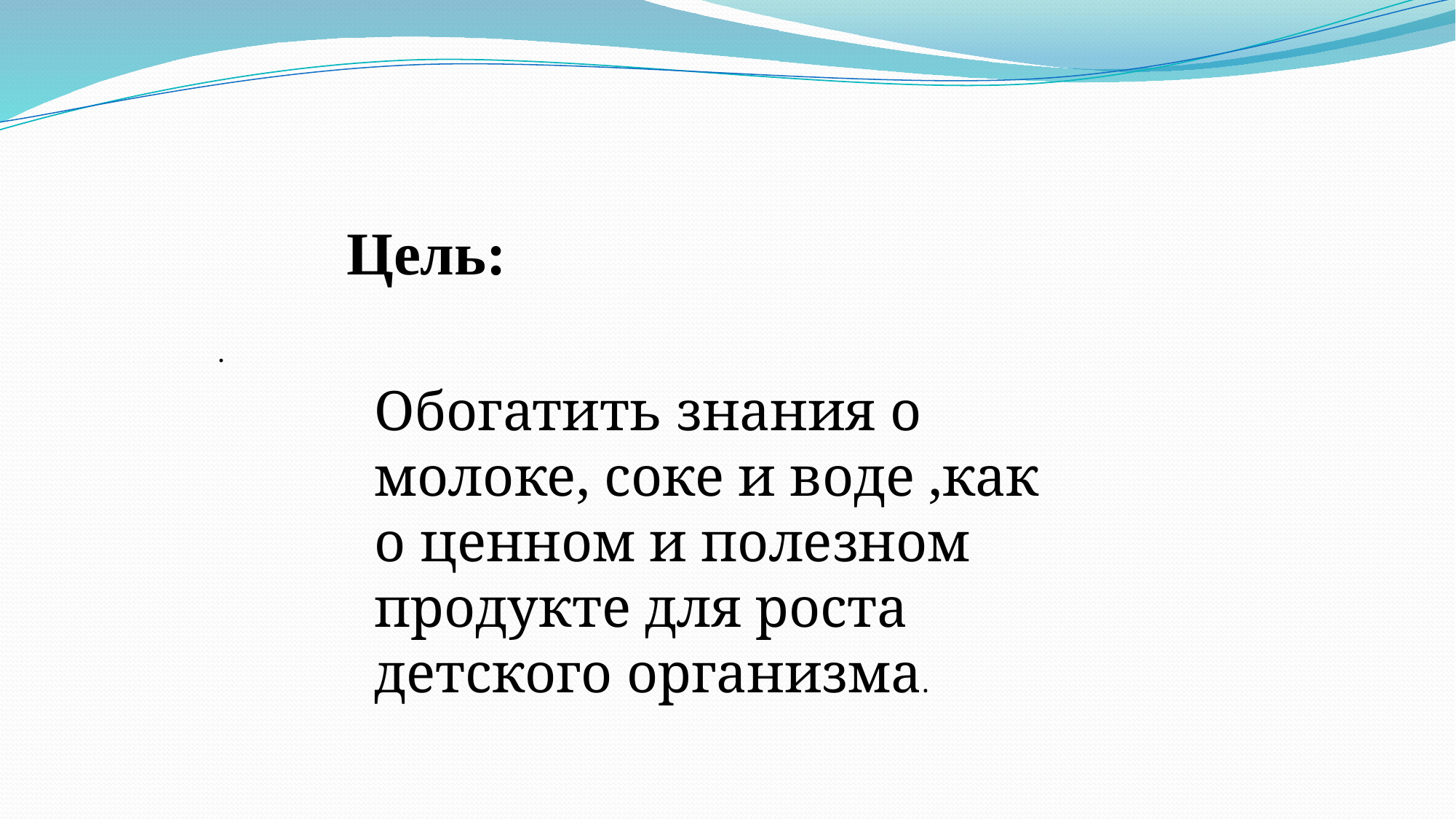

Цель:
.
Обогатить знания о молоке, соке и воде ,как о ценном и полезном продукте для роста детского организма.